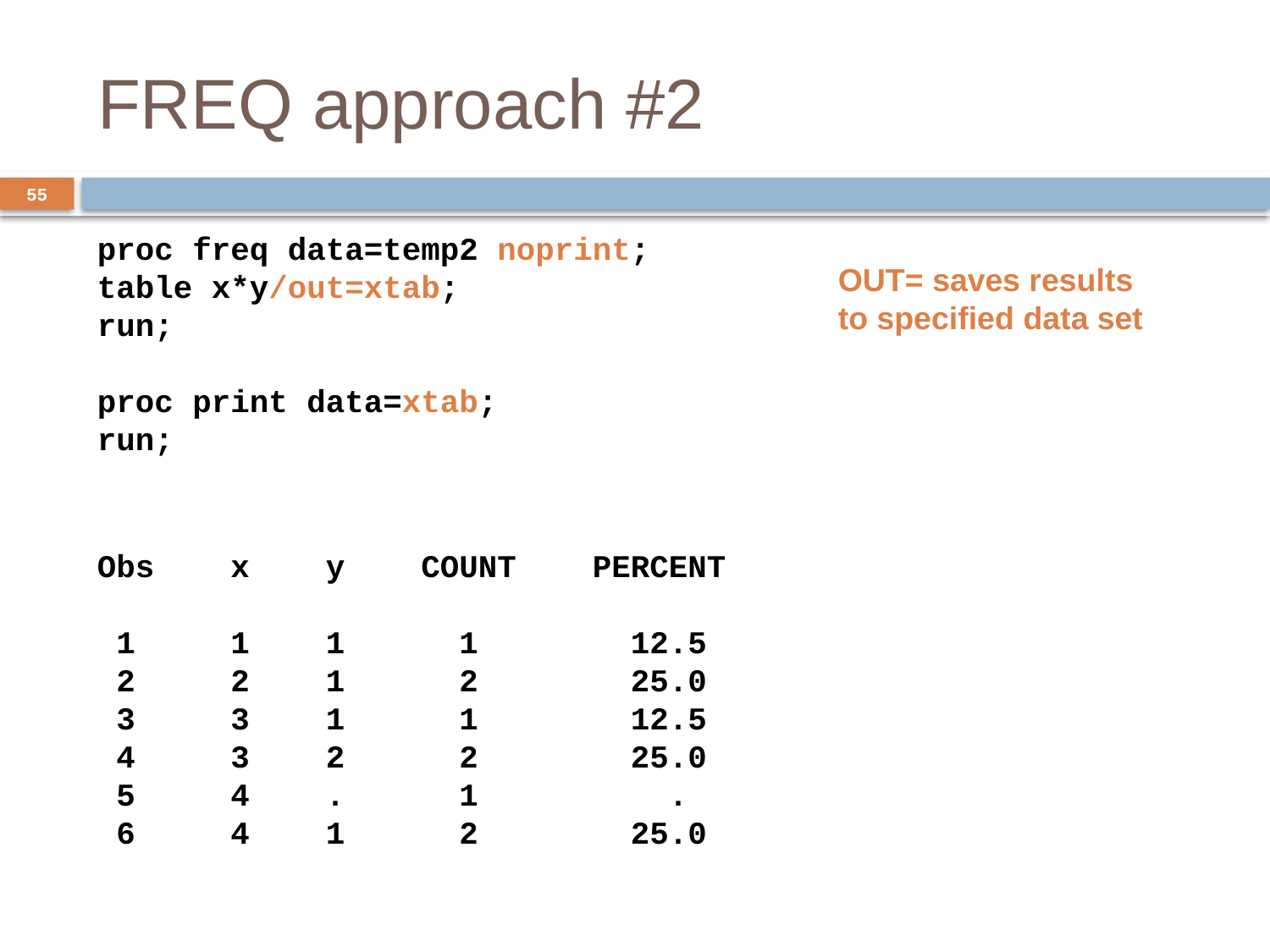

FREQ approach #2
55
proc freq data=temp2 noprint;
table x*y/out=xtab;
run;

proc print data=xtab;
run;
OUT= saves results to specified data set
Obs    x    y    COUNT    PERCENT

 1     1    1      1        12.5
 2     2    1      2        25.0
 3     3    1      1        12.5
 4     3    2      2        25.0
 5     4    .      1          .
 6     4    1      2        25.0